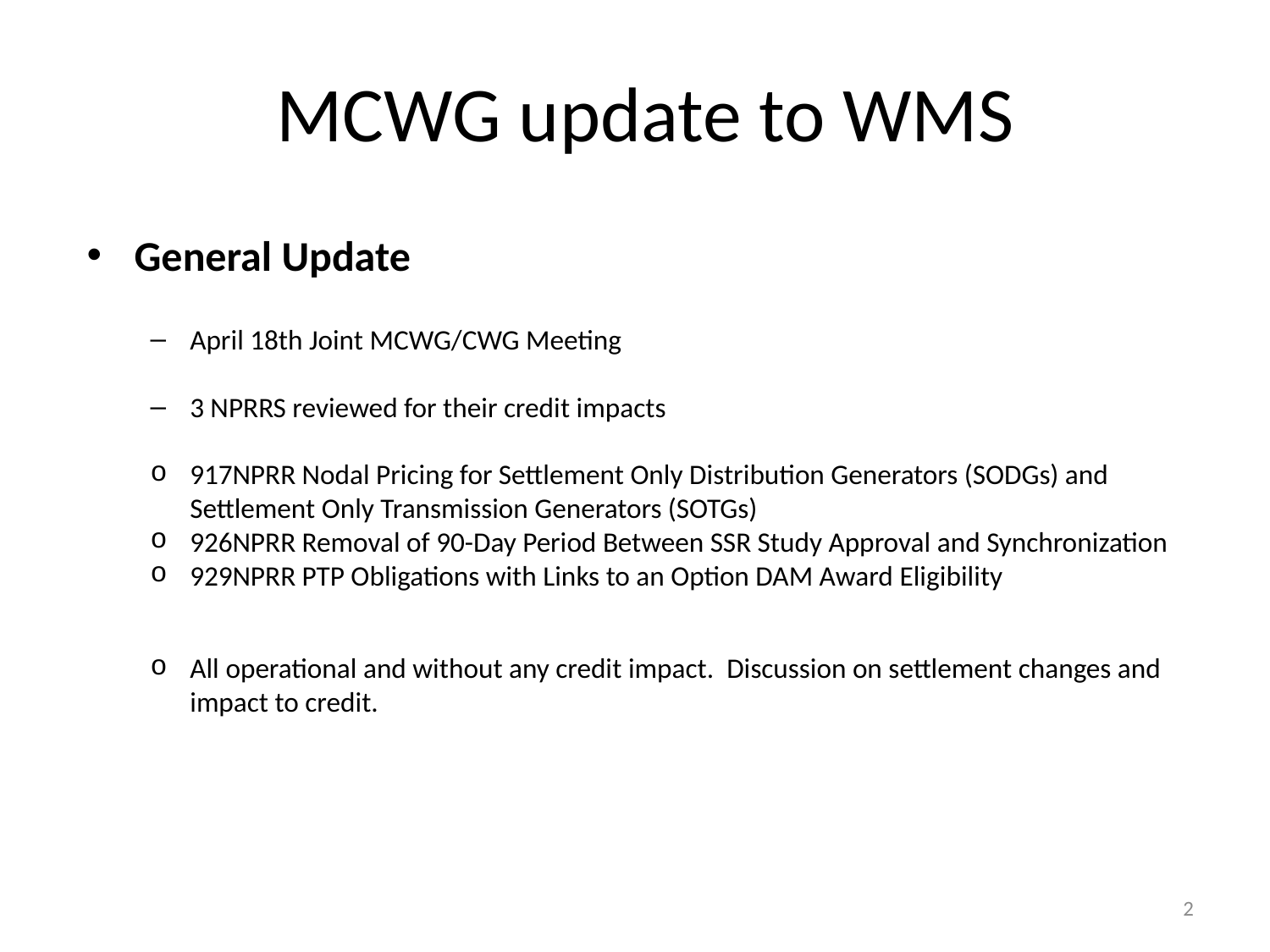

# MCWG update to WMS
General Update

April 18th Joint MCWG/CWG Meeting

3 NPRRS reviewed for their credit impacts

917NPRR Nodal Pricing for Settlement Only Distribution Generators (SODGs) and Settlement Only Transmission Generators (SOTGs)
926NPRR Removal of 90-Day Period Between SSR Study Approval and Synchronization
929NPRR PTP Obligations with Links to an Option DAM Award Eligibility

All operational and without any credit impact.  Discussion on settlement changes and impact to credit.
2